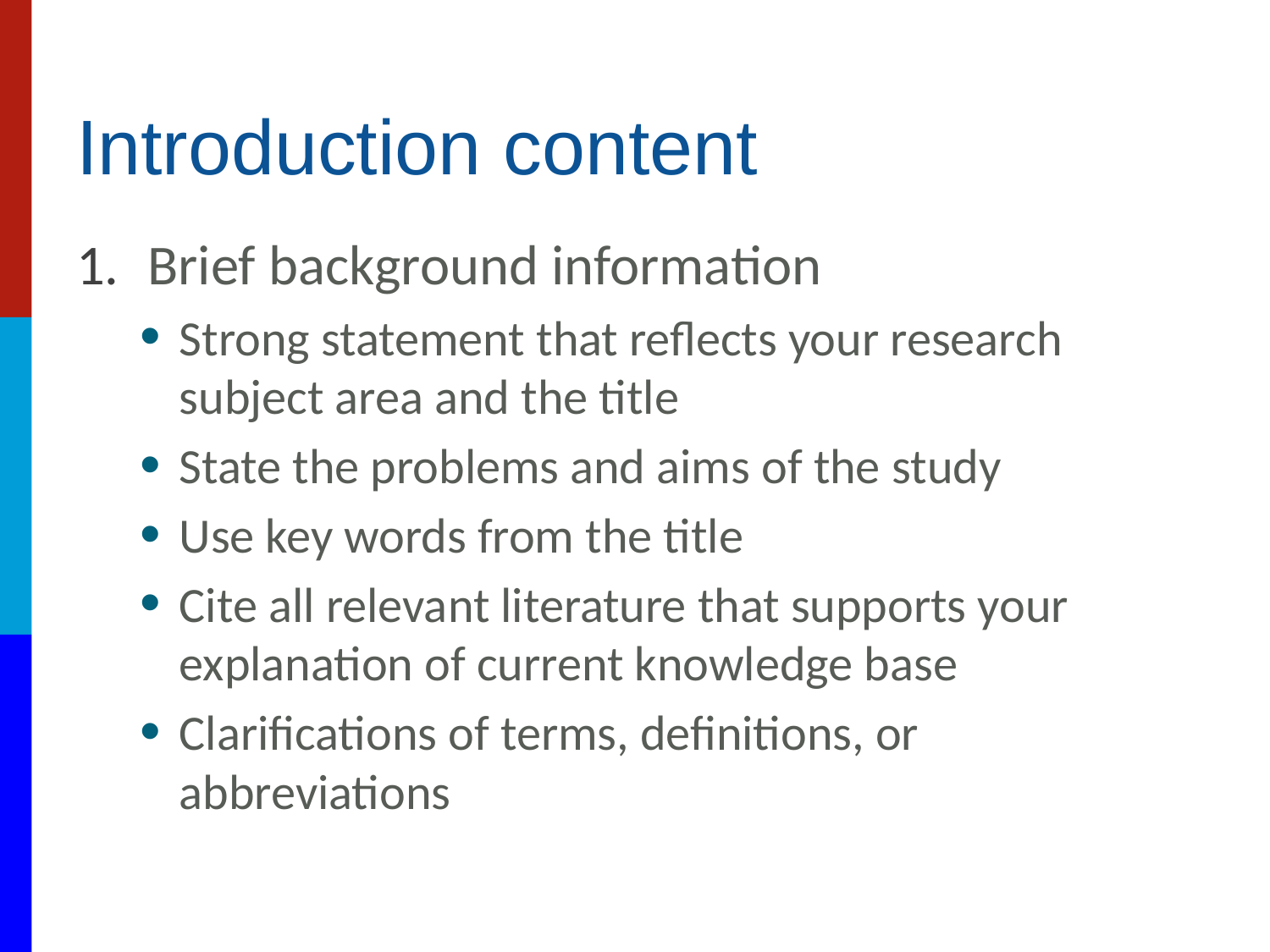

# Introduction content
Brief background information
Strong statement that reflects your research subject area and the title
State the problems and aims of the study
Use key words from the title
Cite all relevant literature that supports your explanation of current knowledge base
Clarifications of terms, definitions, or abbreviations